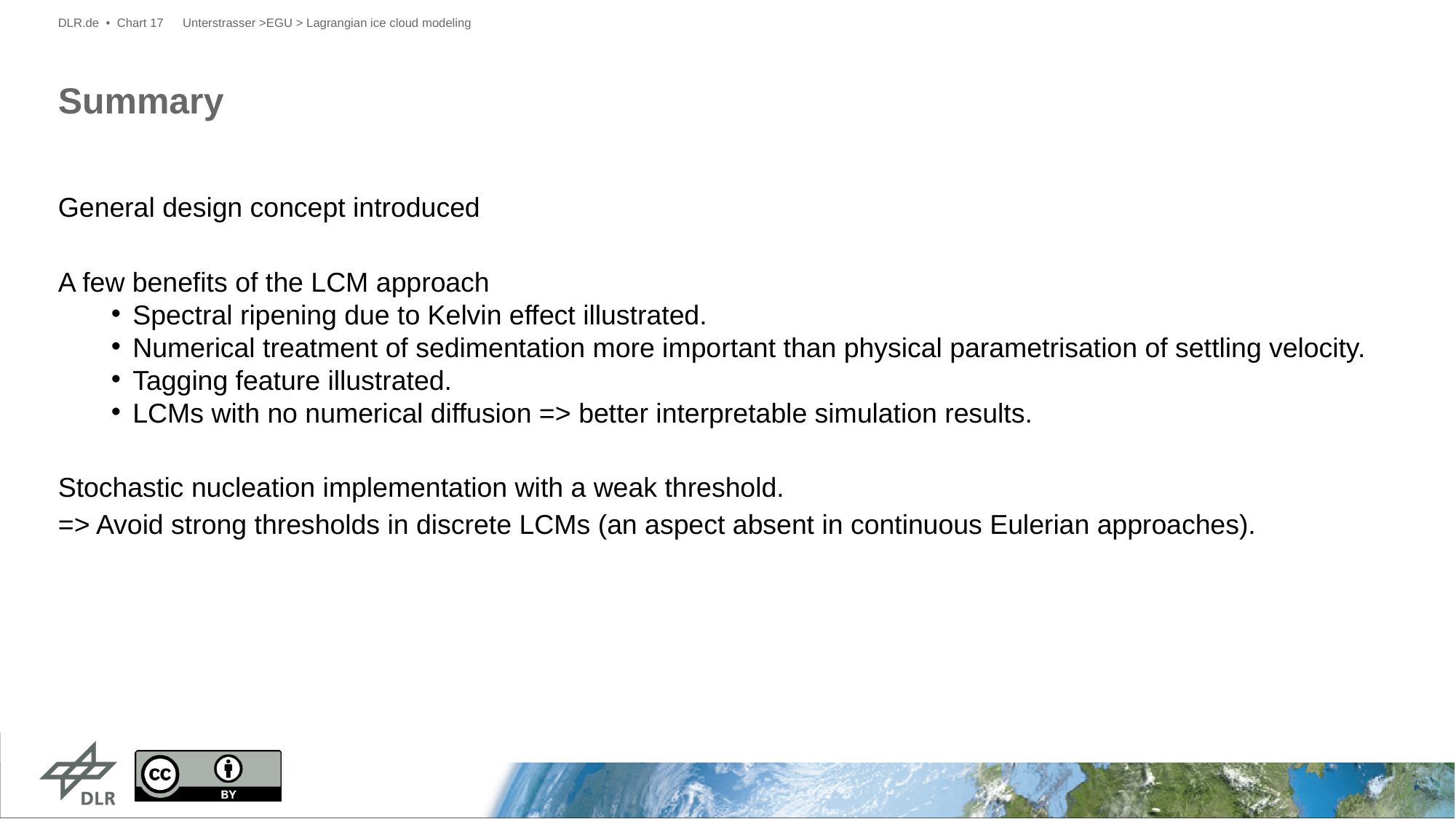

DLR.de  •  Chart 17
Unterstrasser >EGU > Lagrangian ice cloud modeling
# Summary
General design concept introduced

A few benefits of the LCM approach
Spectral ripening due to Kelvin effect illustrated.
Numerical treatment of sedimentation more important than physical parametrisation of settling velocity.
Tagging feature illustrated.
LCMs with no numerical diffusion => better interpretable simulation results.

Stochastic nucleation implementation with a weak threshold.
=> Avoid strong thresholds in discrete LCMs (an aspect absent in continuous Eulerian approaches).